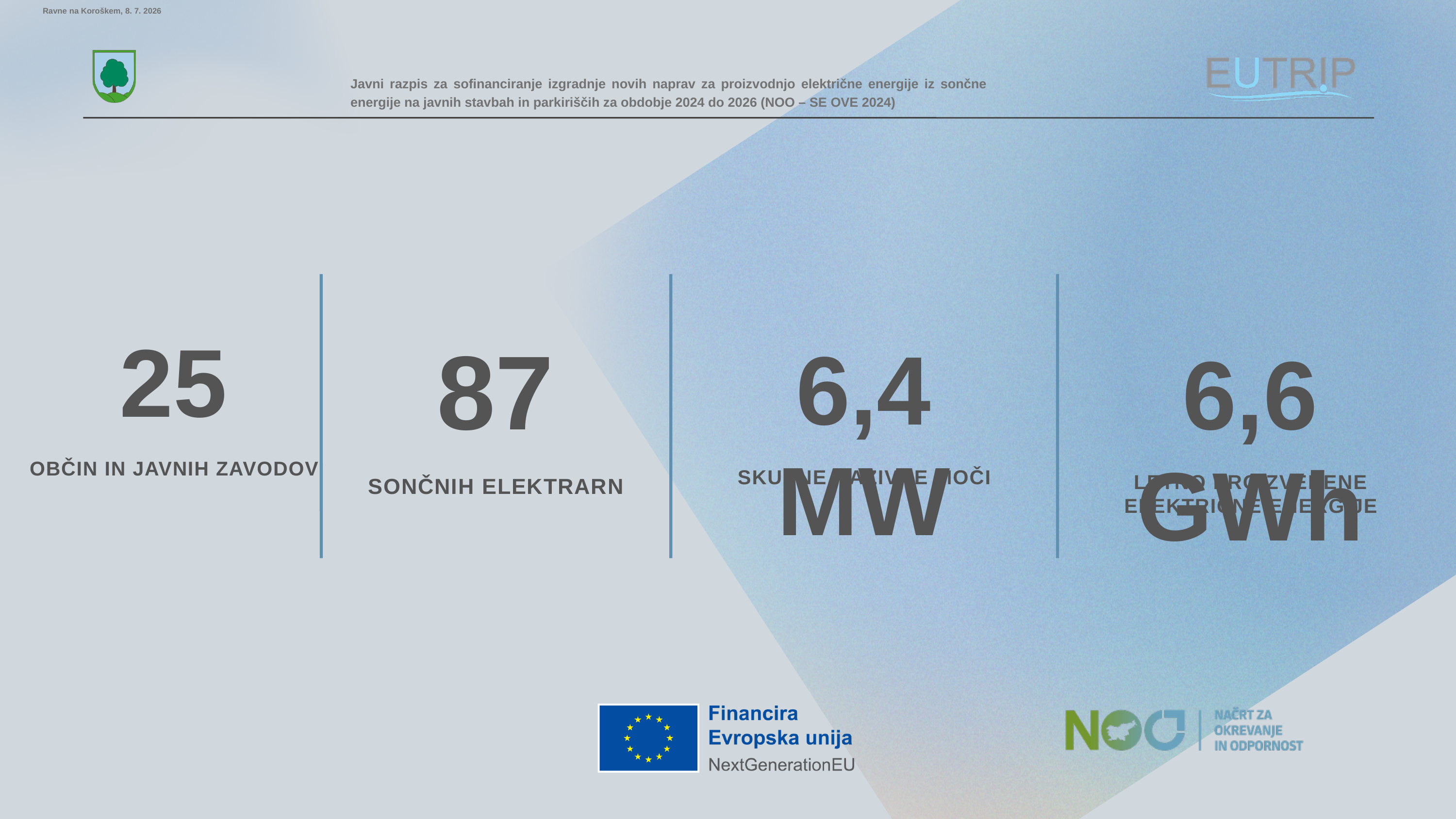

Ravne na Koroškem, 8. 7. 2026

Javni razpis za sofinanciranje izgradnje novih naprav za proizvodnjo električne energije iz sončne energije na javnih stavbah in parkiriščih za obdobje 2024 do 2026 (NOO – SE OVE 2024)

25
OBČIN IN JAVNIH ZAVODOV
87
SONČNIH ELEKTRARN
6,4 MW
SKUPNE NAZIVNE MOČI
6,6 GWh
LETNO PROIZVEDENE ELEKTRIČNE ENERGIJE